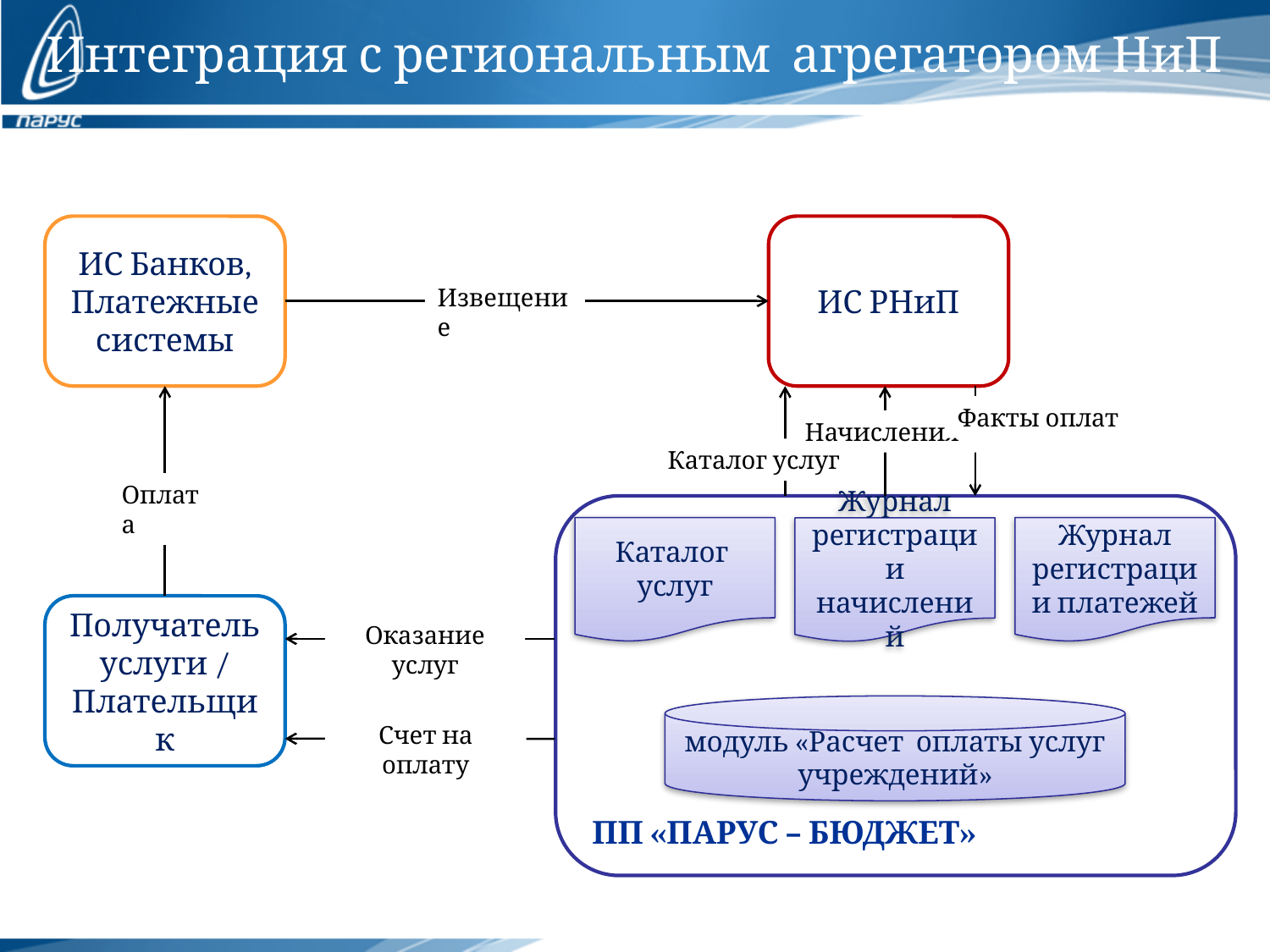

Интеграция с региональным  агрегатором НиП
ИС Банков, Платежные системы
ИС РНиП
Извещение
Оплата
Получатель услуги / Плательщик
Факты оплат
Начисления
Каталог услуг

Каталог
услуг
Журнал регистрации платежей
Журнал регистрации начислений
модуль «Расчет  оплаты услуг учреждений»
Оказание услуг
Счет на оплату

ПП «ПАРУС – БЮДЖЕТ»